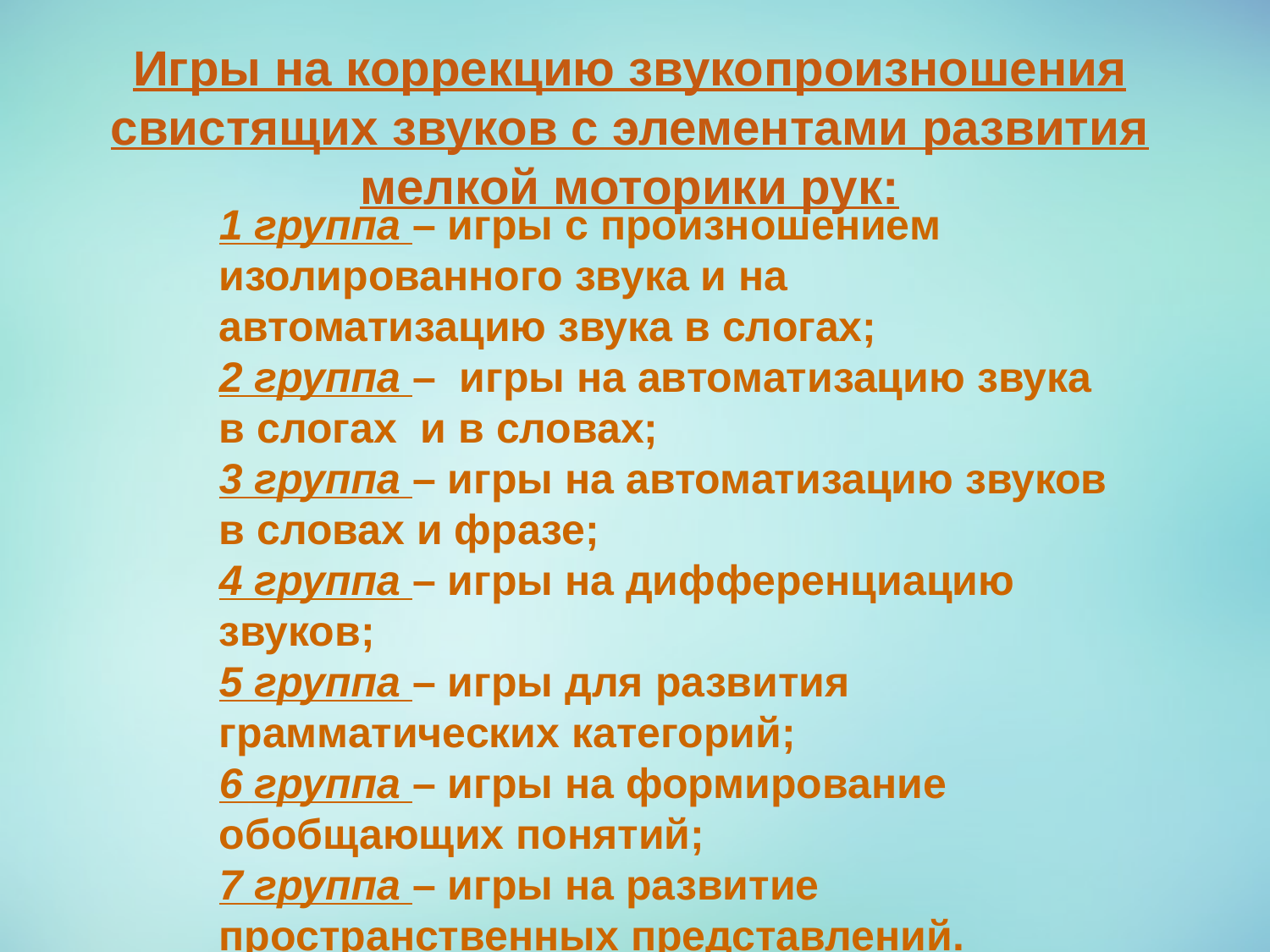

Игры на коррекцию звукопроизношения свистящих звуков с элементами развития мелкой моторики рук:
1 группа – игры с произношением изолированного звука и на автоматизацию звука в слогах;
2 группа –  игры на автоматизацию звука в слогах  и в словах;
3 группа – игры на автоматизацию звуков в словах и фразе;
4 группа – игры на дифференциацию звуков;
5 группа – игры для развития грамматических категорий;
6 группа – игры на формирование обобщающих понятий;
7 группа – игры на развитие пространственных представлений.